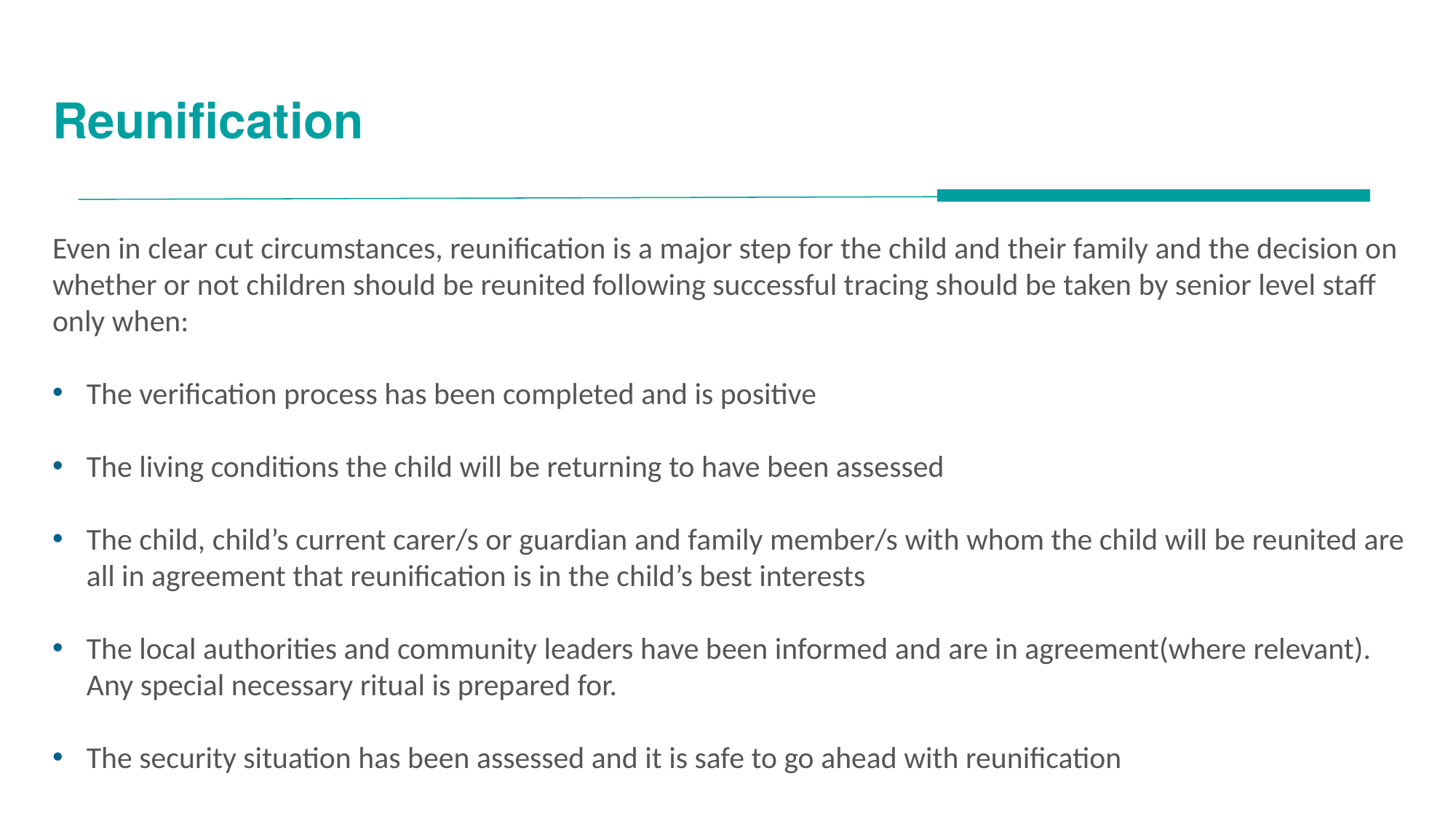

# Reunification
Even in clear cut circumstances, reunification is a major step for the child and their family and the decision on whether or not children should be reunited following successful tracing should be taken by senior level staff only when:

The verification process has been completed and is positive

The living conditions the child will be returning to have been assessed

The child, child’s current carer/s or guardian and family member/s with whom the child will be reunited are all in agreement that reunification is in the child’s best interests

The local authorities and community leaders have been informed and are in agreement(where relevant). Any special necessary ritual is prepared for.

The security situation has been assessed and it is safe to go ahead with reunification